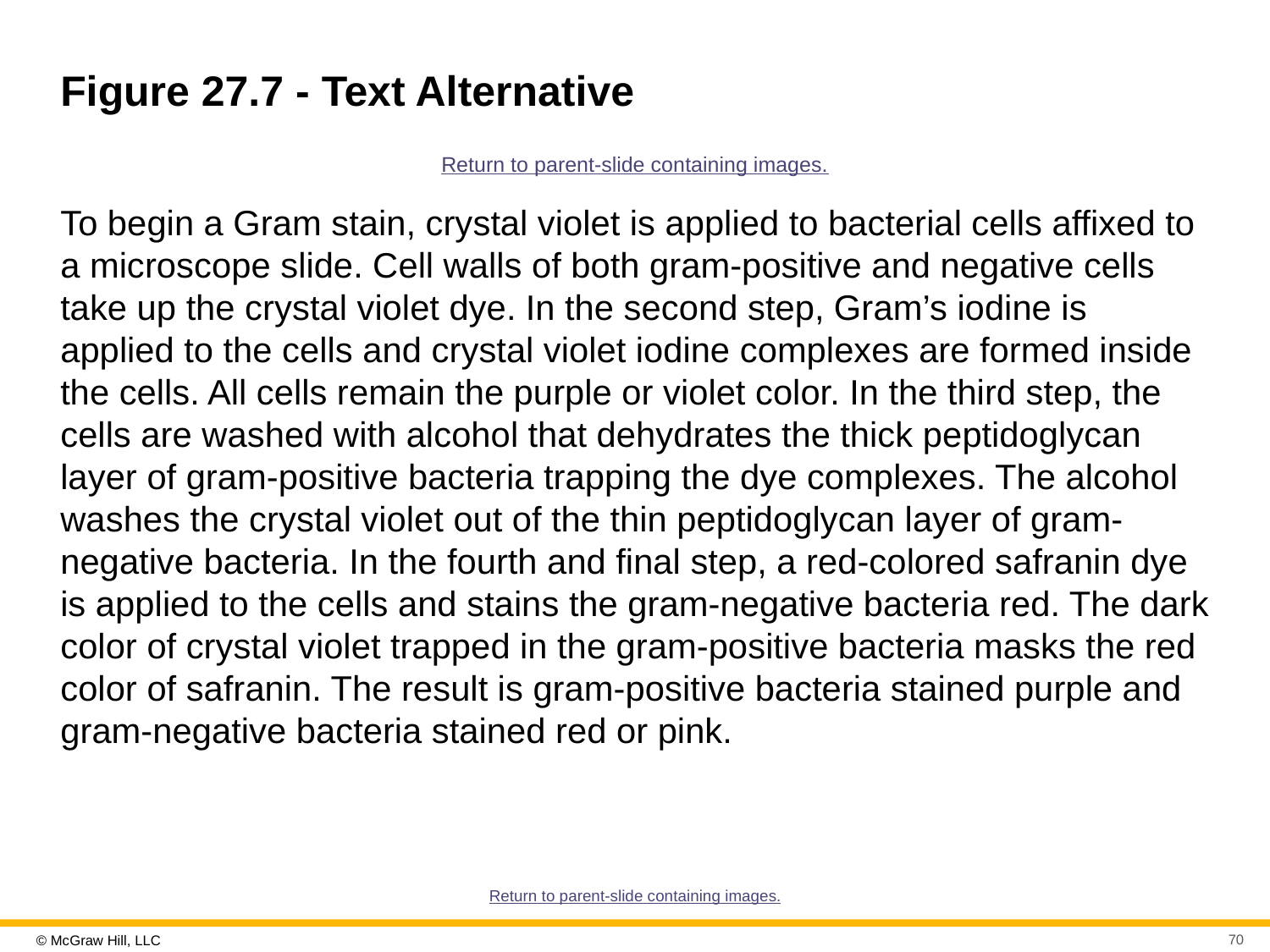

# Figure 27.7 - Text Alternative
Return to parent-slide containing images.
To begin a Gram stain, crystal violet is applied to bacterial cells affixed to a microscope slide. Cell walls of both gram-positive and negative cells take up the crystal violet dye. In the second step, Gram’s iodine is applied to the cells and crystal violet iodine complexes are formed inside the cells. All cells remain the purple or violet color. In the third step, the cells are washed with alcohol that dehydrates the thick peptidoglycan layer of gram-positive bacteria trapping the dye complexes. The alcohol washes the crystal violet out of the thin peptidoglycan layer of gram-negative bacteria. In the fourth and final step, a red-colored safranin dye is applied to the cells and stains the gram-negative bacteria red. The dark color of crystal violet trapped in the gram-positive bacteria masks the red color of safranin. The result is gram-positive bacteria stained purple and gram-negative bacteria stained red or pink.
Return to parent-slide containing images.
70